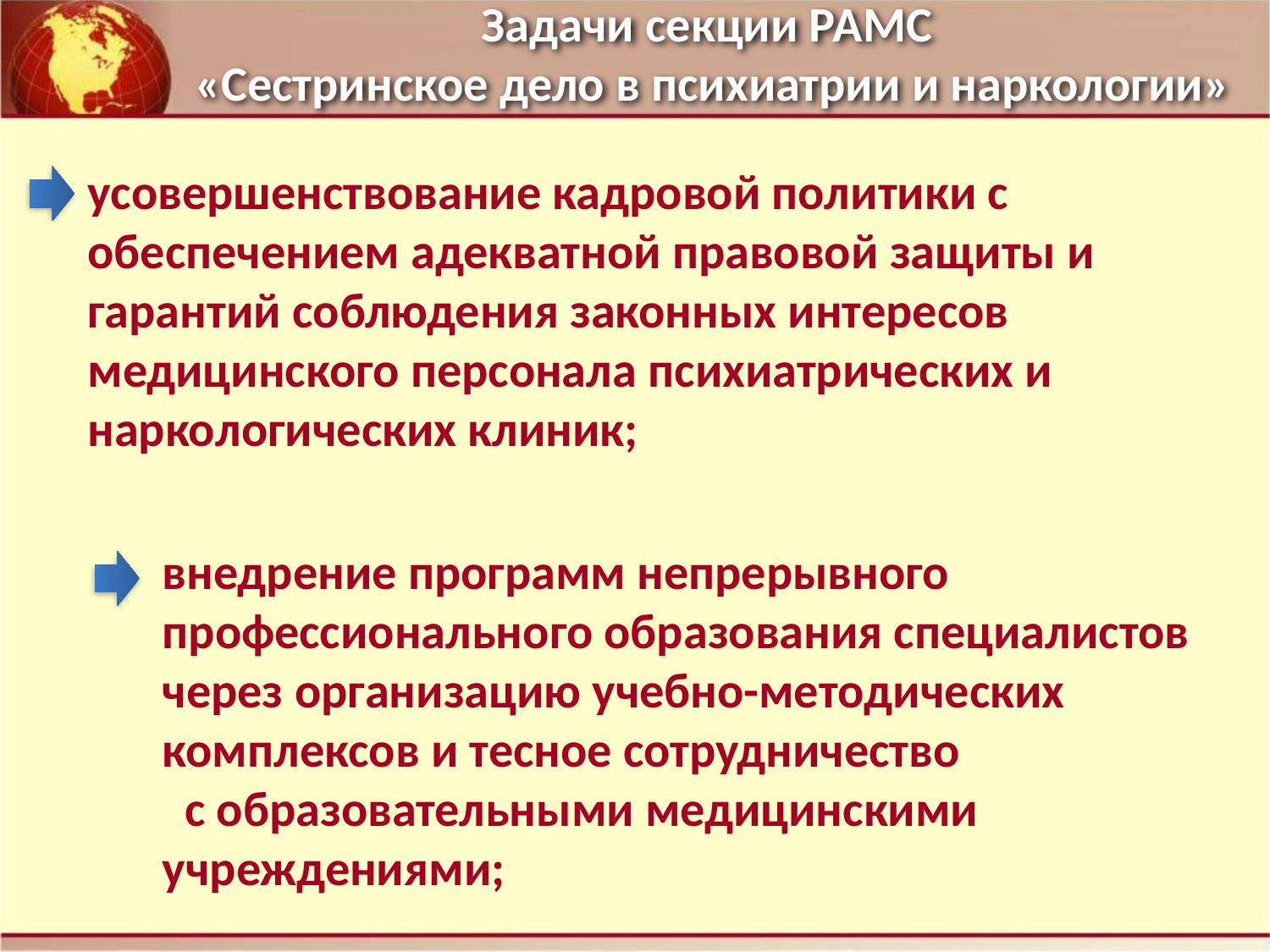

Задачи секции РАМС
«Сестринское дело в психиатрии и наркологии»
усовершенствование кадровой политики с обеспечением адекватной правовой защиты и гарантий соблюдения законных интересов медицинского персонала психиатрических и наркологических клиник;
внедрение программ непрерывного профессионального образования специалистов через организацию учебно-методических комплексов и тесное сотрудничество                             с образовательными медицинскими учреждениями;